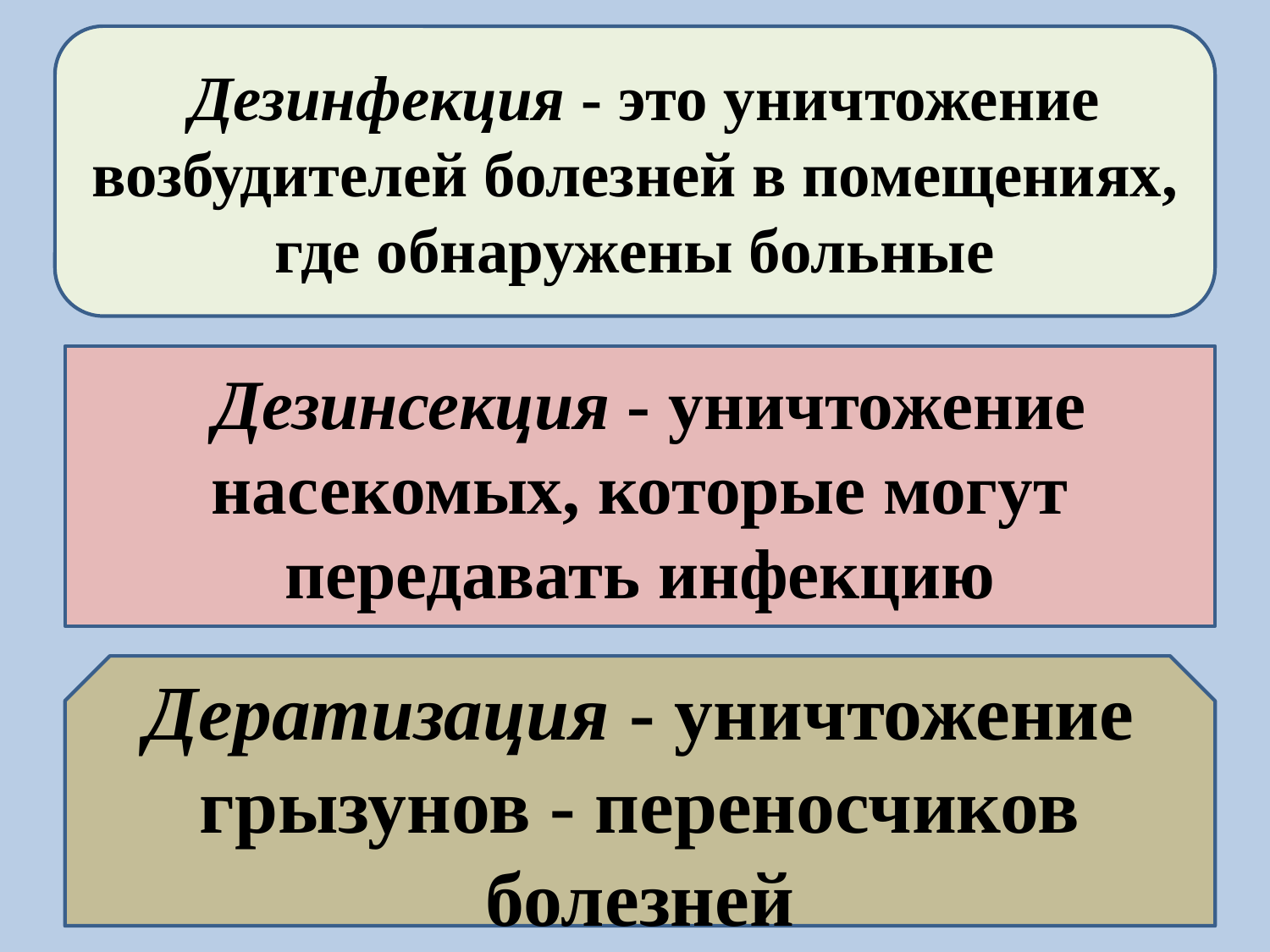

Дезинфекция - это уничтожение возбудителей болезней в помещениях, где обнаружены больные
Дезинсекция - уничтожение насекомых, которые могут передавать инфекцию
Дератизация - уничтожение грызунов - переносчиков болезней